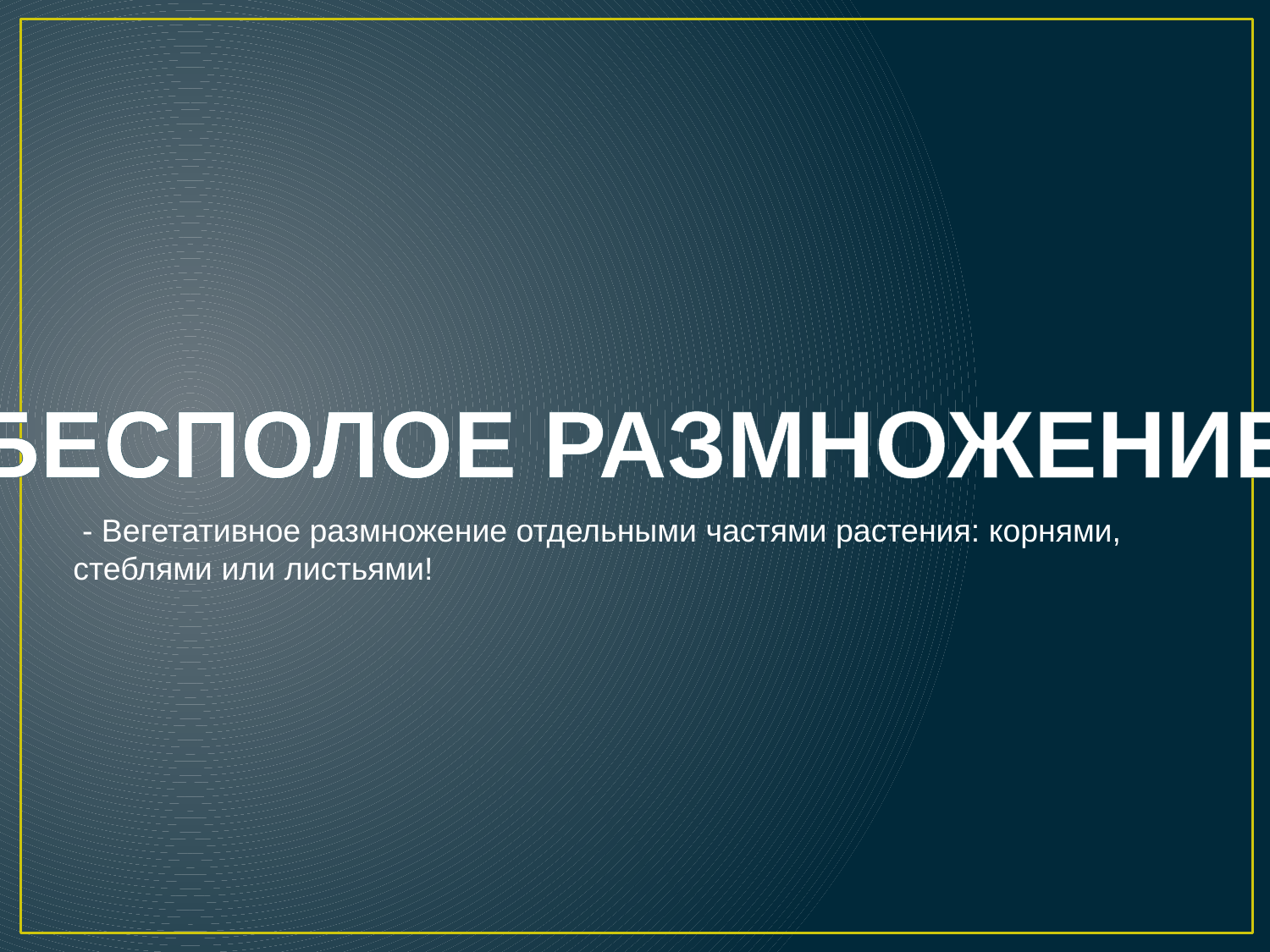

#

БЕСПОЛОЕ РАЗМНОЖЕНИЕ
 - Вегетативное размножение отдельными частями растения: корнями, стеблями или листьями!